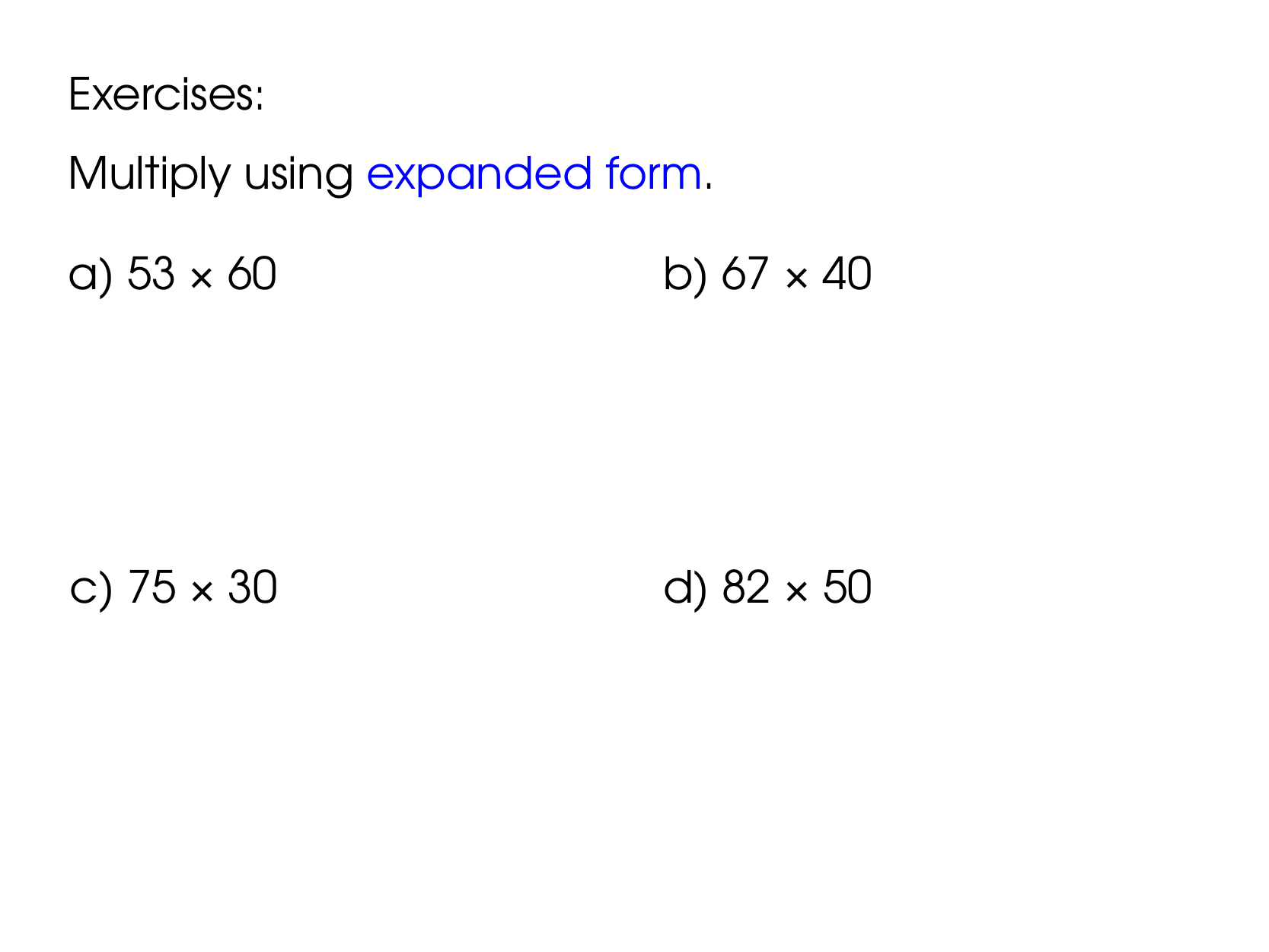

Exercises:
Multiply using expanded form.
a) 53 × 60
b) 67 × 40
c) 75 × 30
d) 82 × 50